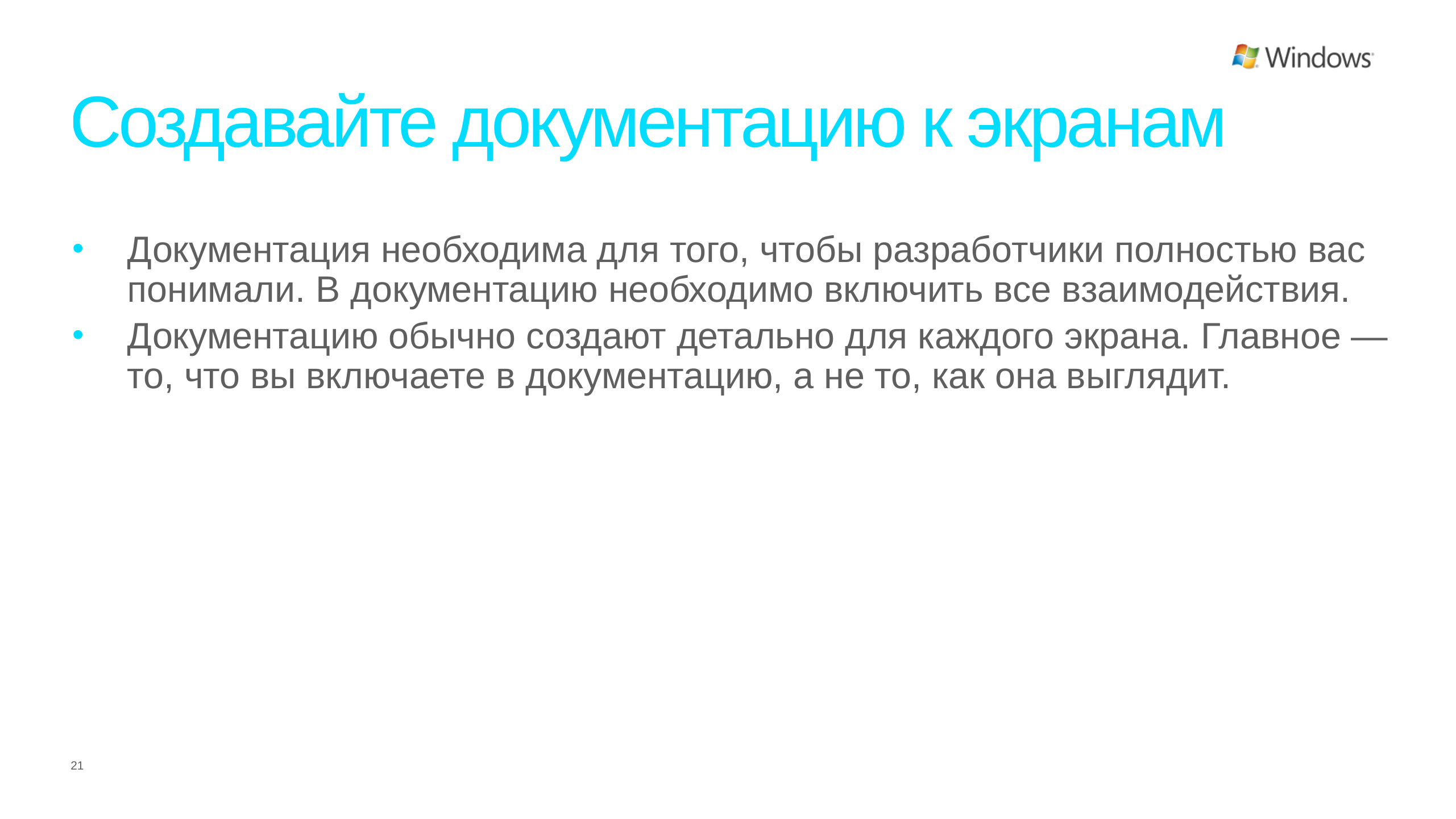

# Создавайте документацию к экранам

Документация необходима для того, чтобы разработчики полностью вас понимали. В документацию необходимо включить все взаимодействия.
Документацию обычно создают детально для каждого экрана. Главное —  то, что вы включаете в документацию, а не то, как она выглядит.